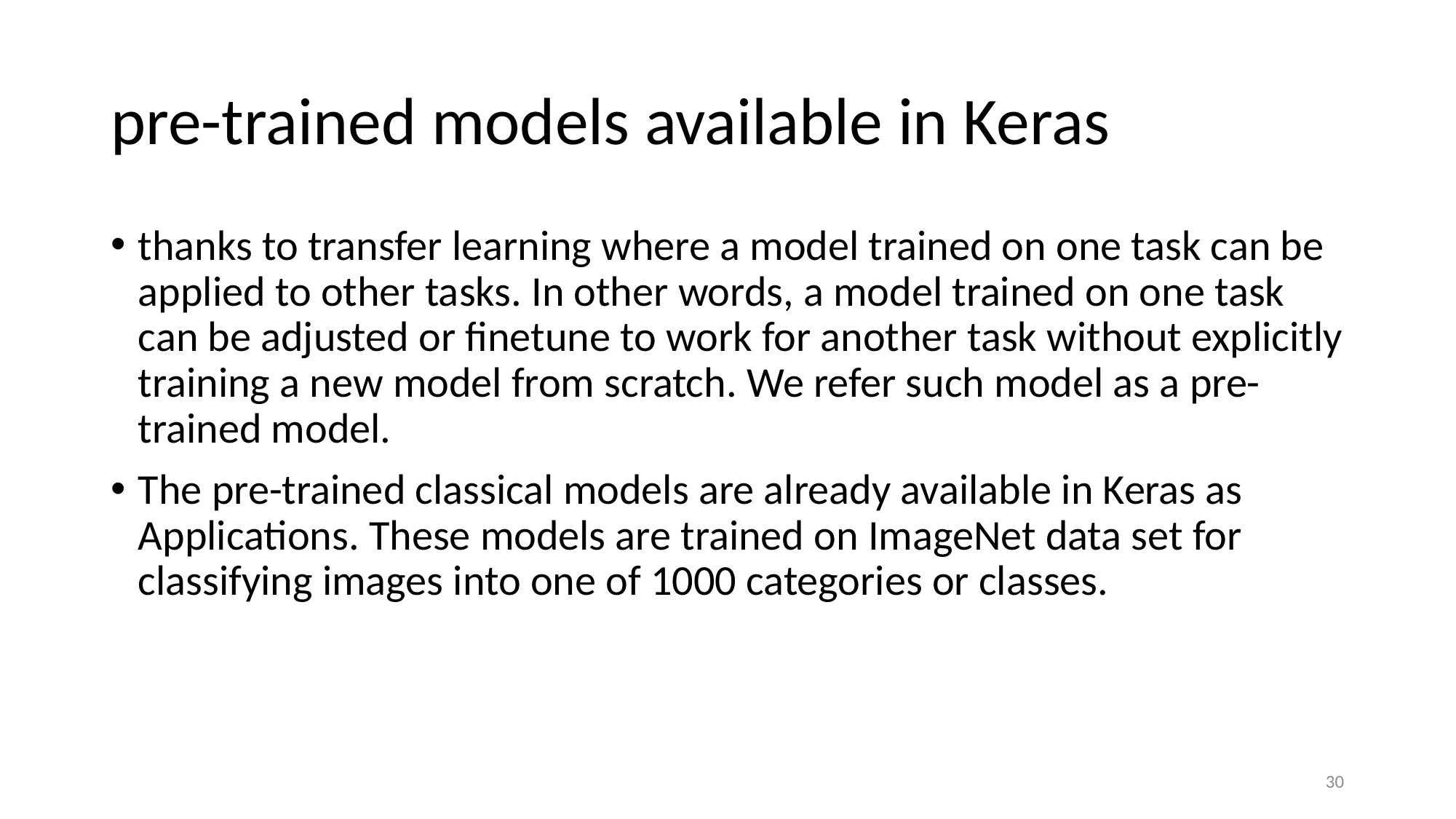

# pre-trained models available in Keras
thanks to transfer learning where a model trained on one task can be applied to other tasks. In other words, a model trained on one task can be adjusted or finetune to work for another task without explicitly training a new model from scratch. We refer such model as a pre-trained model.
The pre-trained classical models are already available in Keras as Applications. These models are trained on ImageNet data set for classifying images into one of 1000 categories or classes.

30